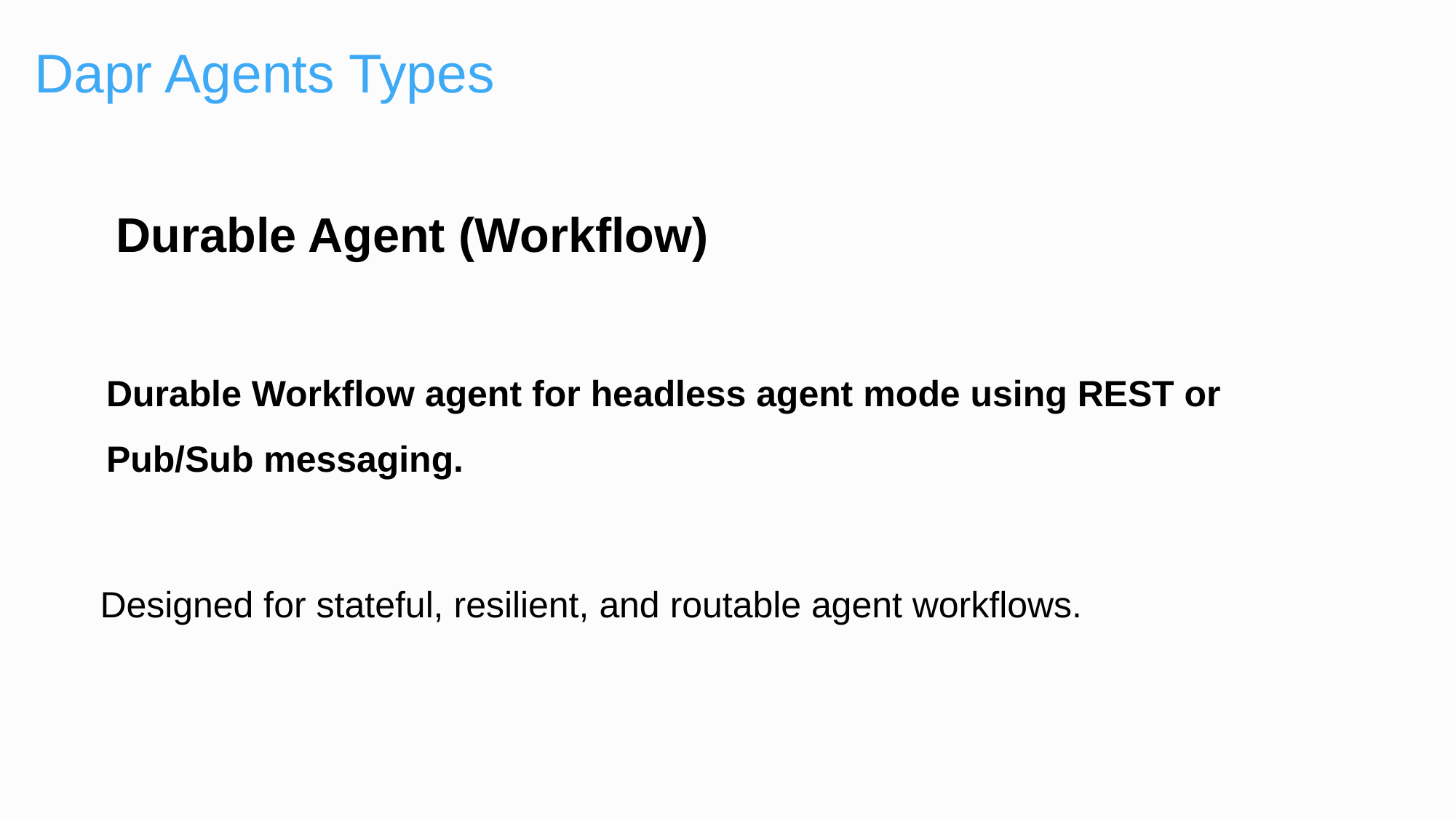

# Dapr Agents Types
Durable Agent (Workflow)
Durable Workflow agent for headless agent mode using REST or Pub/Sub messaging.
Designed for stateful, resilient, and routable agent workflows.